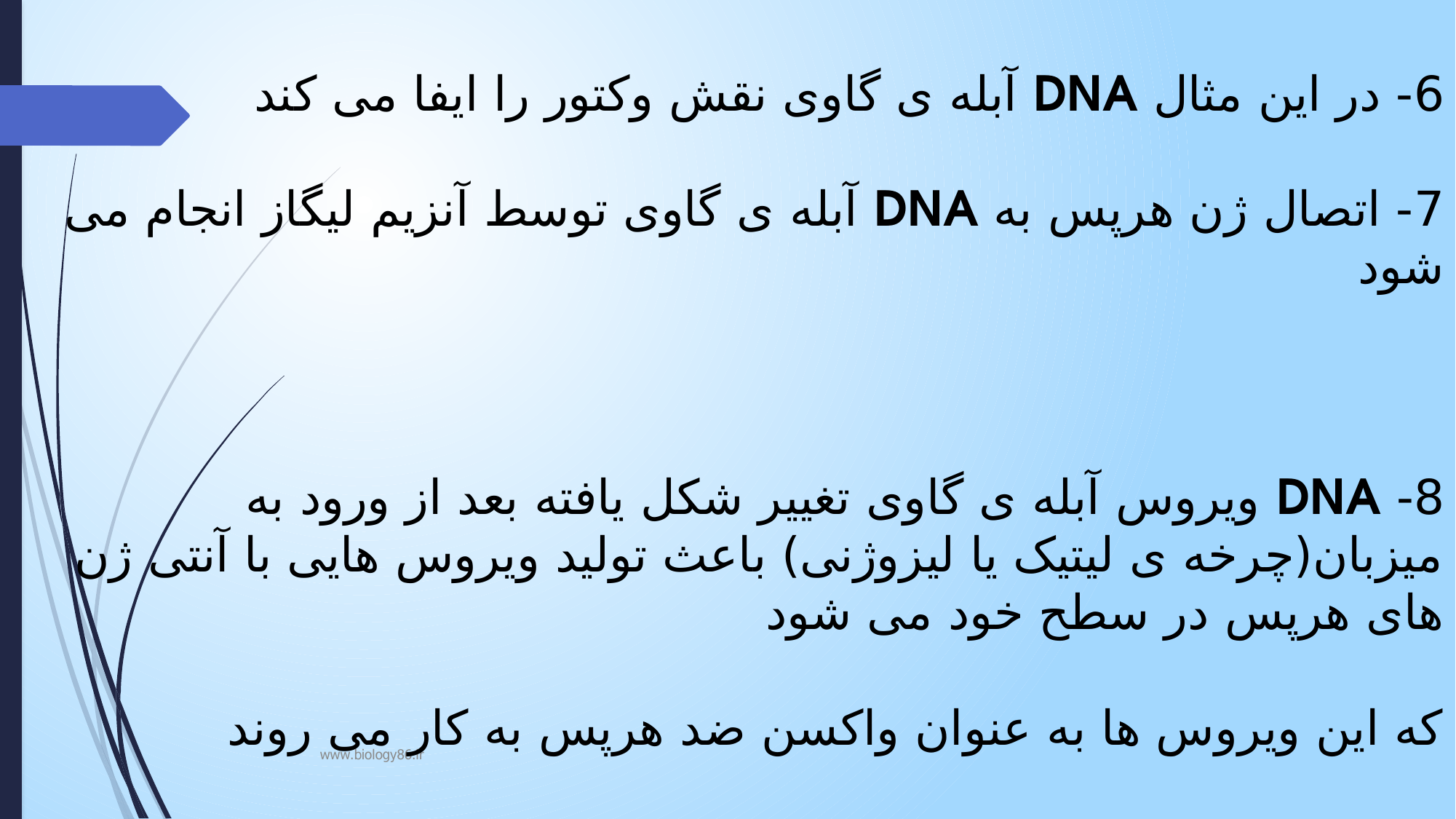

# 6- در این مثال DNA آبله ی گاوی نقش وکتور را ایفا می کند 7- اتصال ژن هرپس به DNA آبله ی گاوی توسط آنزیم لیگاز انجام می شود 8- DNA ویروس آبله ی گاوی تغییر شکل یافته بعد از ورود به میزبان(چرخه ی لیتیک یا لیزوژنی) باعث تولید ویروس هایی با آنتی ژن های هرپس در سطح خود می شود که این ویروس ها به عنوان واکسن ضد هرپس به کار می روند
www.biology86.ir